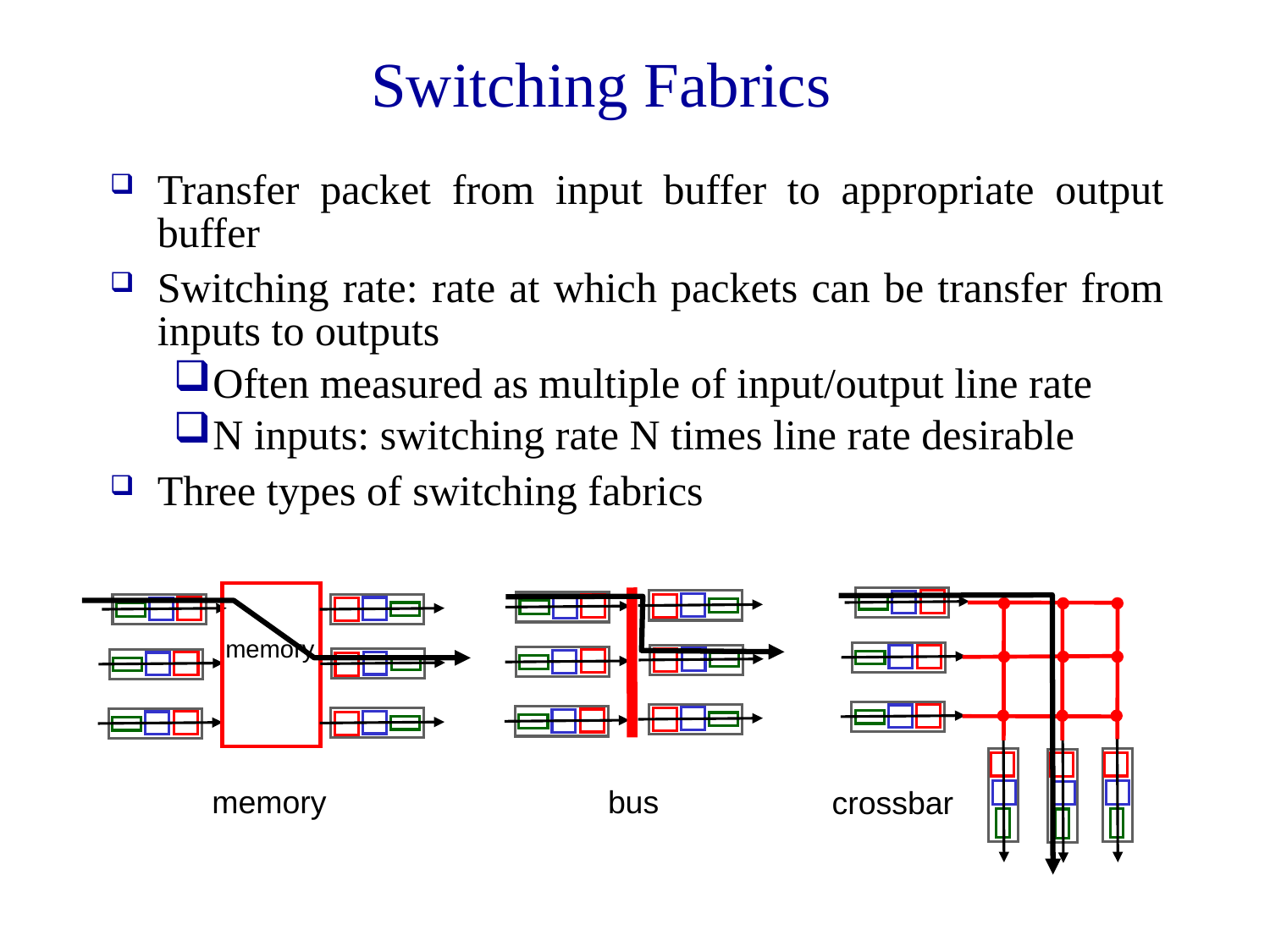

Switching Fabrics
Transfer packet from input buffer to appropriate output buffer
Switching rate: rate at which packets can be transfer from inputs to outputs
Often measured as multiple of input/output line rate
N inputs: switching rate N times line rate desirable
Three types of switching fabrics

memory

bus
memory
crossbar